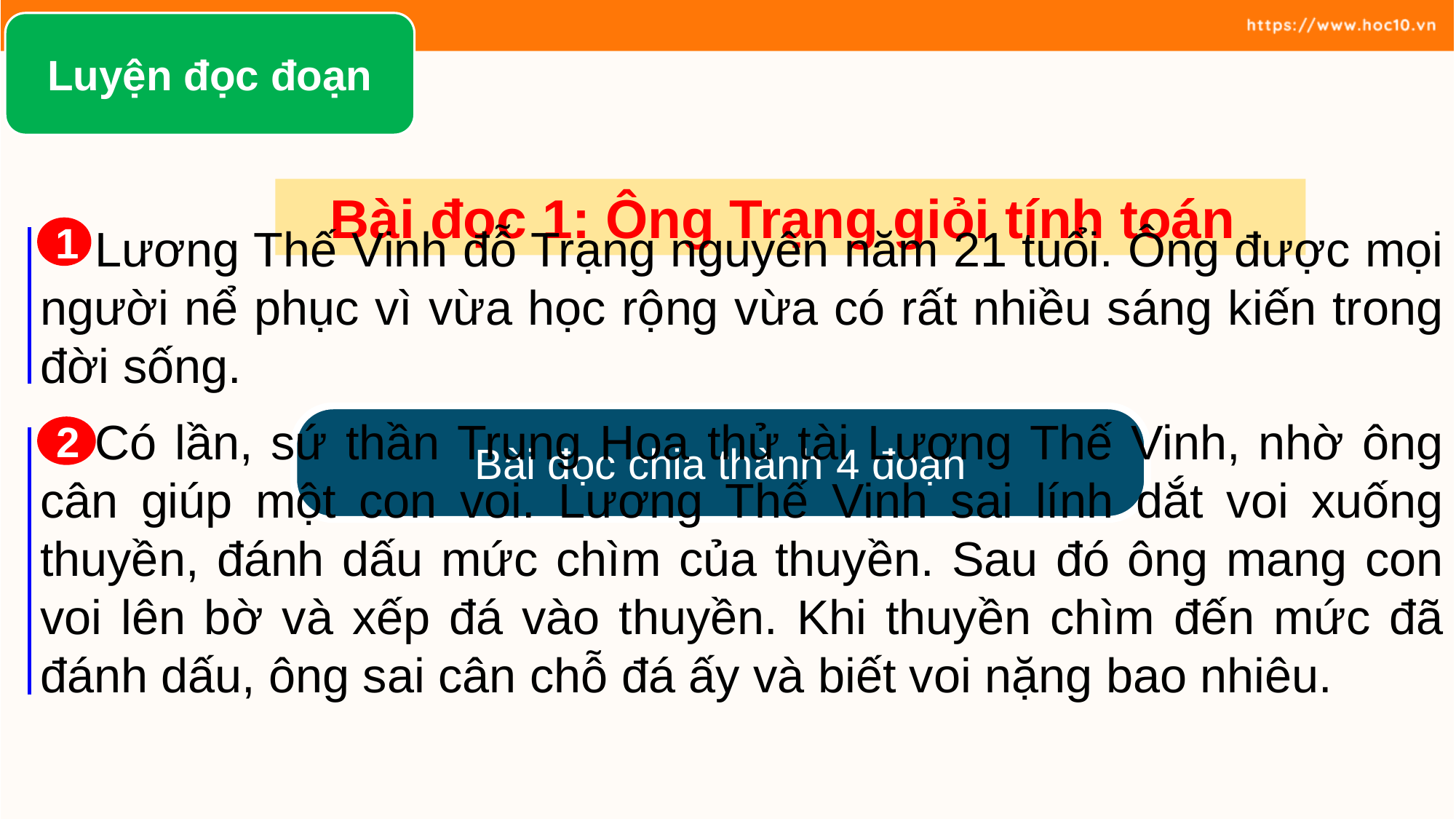

Luyện đọc đoạn
Bài đọc 1: Ông Trạng giỏi tính toán
Lương Thế Vinh đỗ Trạng nguyên năm 21 tuổi. Ông được mọi người nể phục vì vừa học rộng vừa có rất nhiều sáng kiến trong đời sống.
Có lần, sứ thần Trung Hoa thử tài Lương Thế Vinh, nhờ ông cân giúp một con voi. Lương Thế Vinh sai lính dắt voi xuống thuyền, đánh dấu mức chìm của thuyền. Sau đó ông mang con voi lên bờ và xếp đá vào thuyền. Khi thuyền chìm đến mức đã đánh dấu, ông sai cân chỗ đá ấy và biết voi nặng bao nhiêu.
1
Bài đọc chia thành 4 đoạn
Bài đọc chia thành mấy đoạn?
2